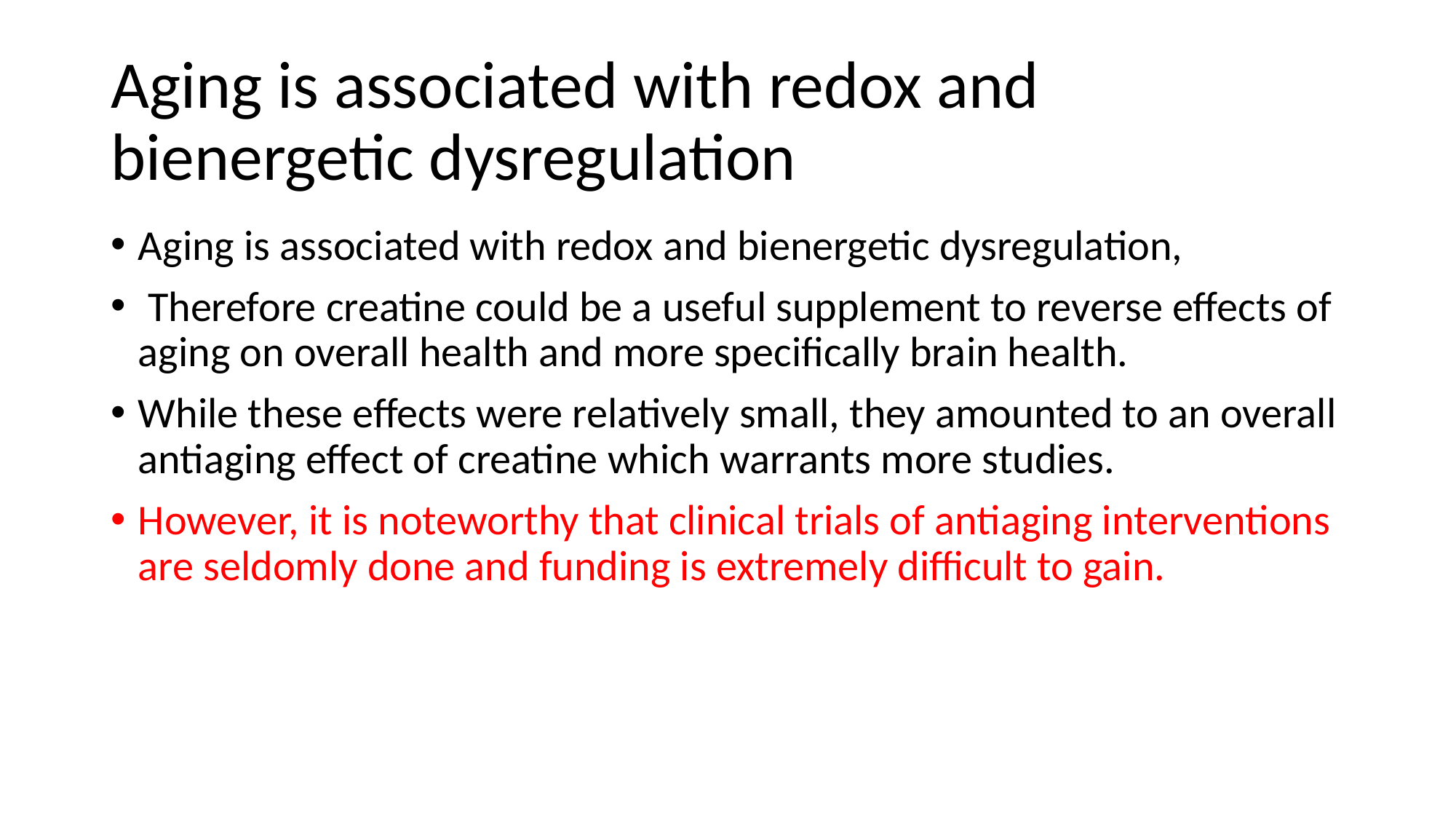

# Aging is associated with redox and bienergetic dysregulation
Aging is associated with redox and bienergetic dysregulation,
 Therefore creatine could be a useful supplement to reverse effects of aging on overall health and more specifically brain health.
While these effects were relatively small, they amounted to an overall antiaging effect of creatine which warrants more studies.
However, it is noteworthy that clinical trials of antiaging interventions are seldomly done and funding is extremely difficult to gain.